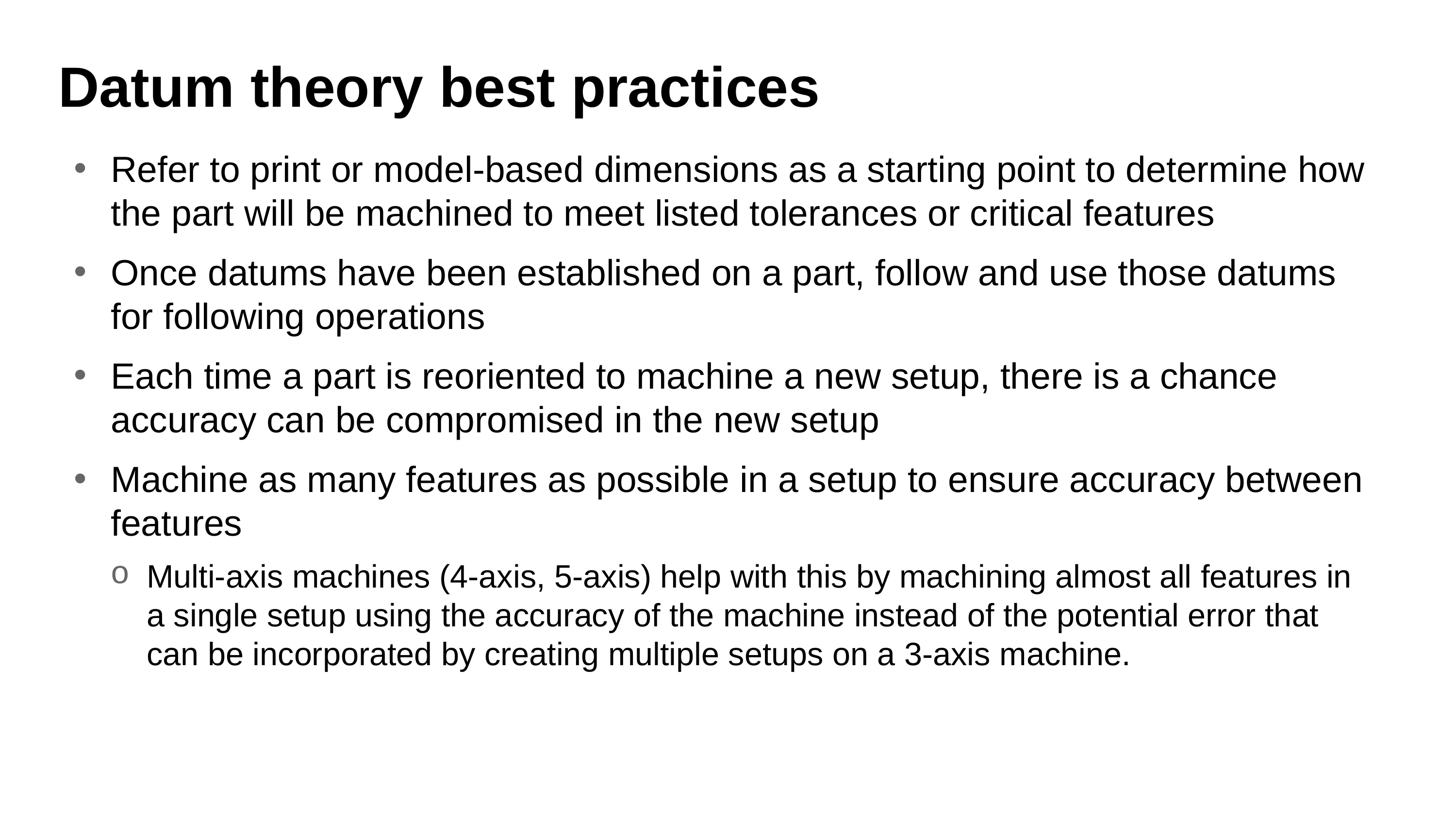

# Datum theory best practices
Refer to print or model-based dimensions as a starting point to determine how the part will be machined to meet listed tolerances or critical features
Once datums have been established on a part, follow and use those datums for following operations
Each time a part is reoriented to machine a new setup, there is a chance accuracy can be compromised in the new setup
Machine as many features as possible in a setup to ensure accuracy between features
Multi-axis machines (4-axis, 5-axis) help with this by machining almost all features in a single setup using the accuracy of the machine instead of the potential error that can be incorporated by creating multiple setups on a 3-axis machine.